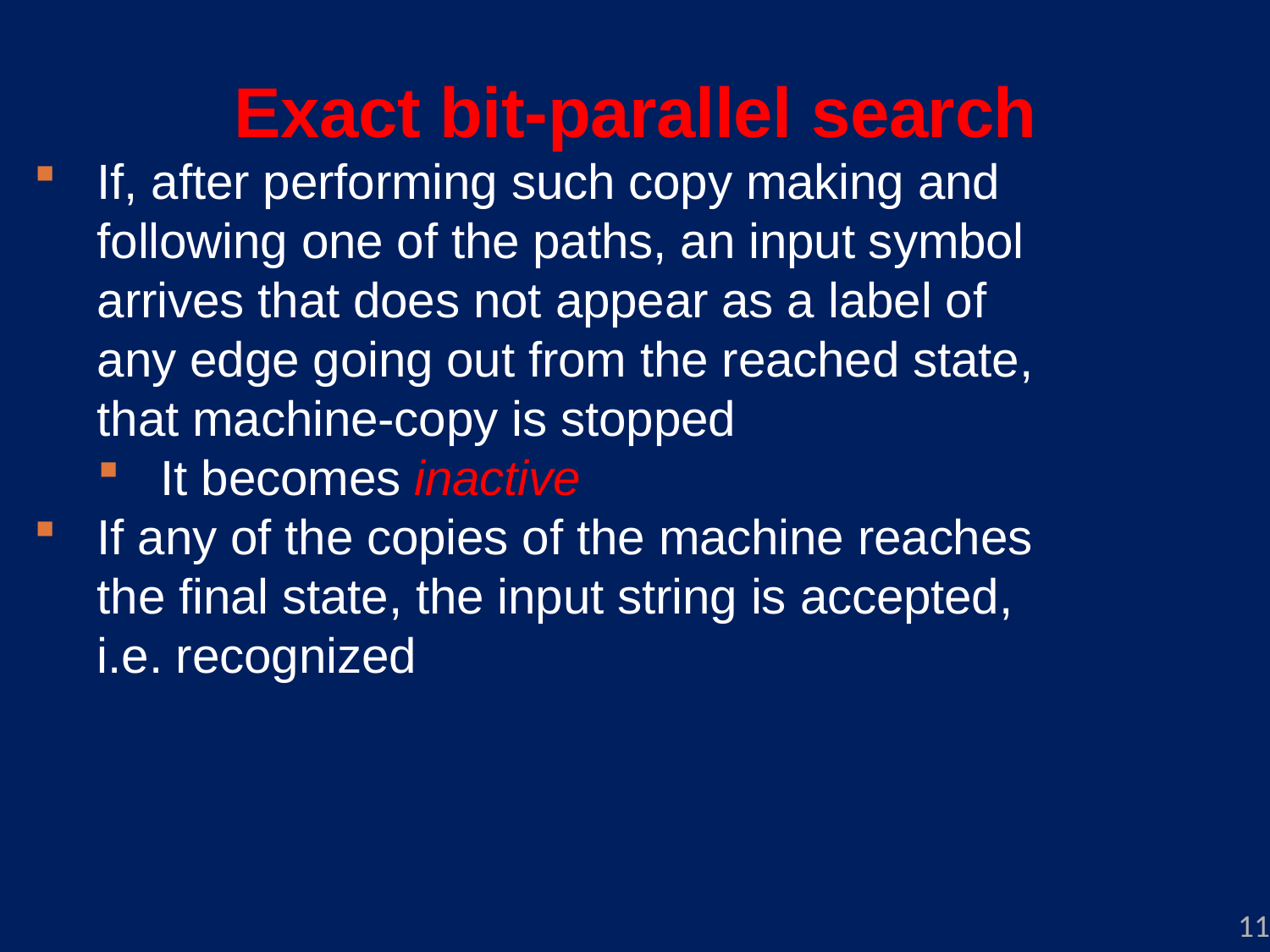

# Exact bit-parallel search
If, after performing such copy making and following one of the paths, an input symbol arrives that does not appear as a label of any edge going out from the reached state, that machine-copy is stopped
It becomes inactive
If any of the copies of the machine reaches the final state, the input string is accepted, i.e. recognized
11